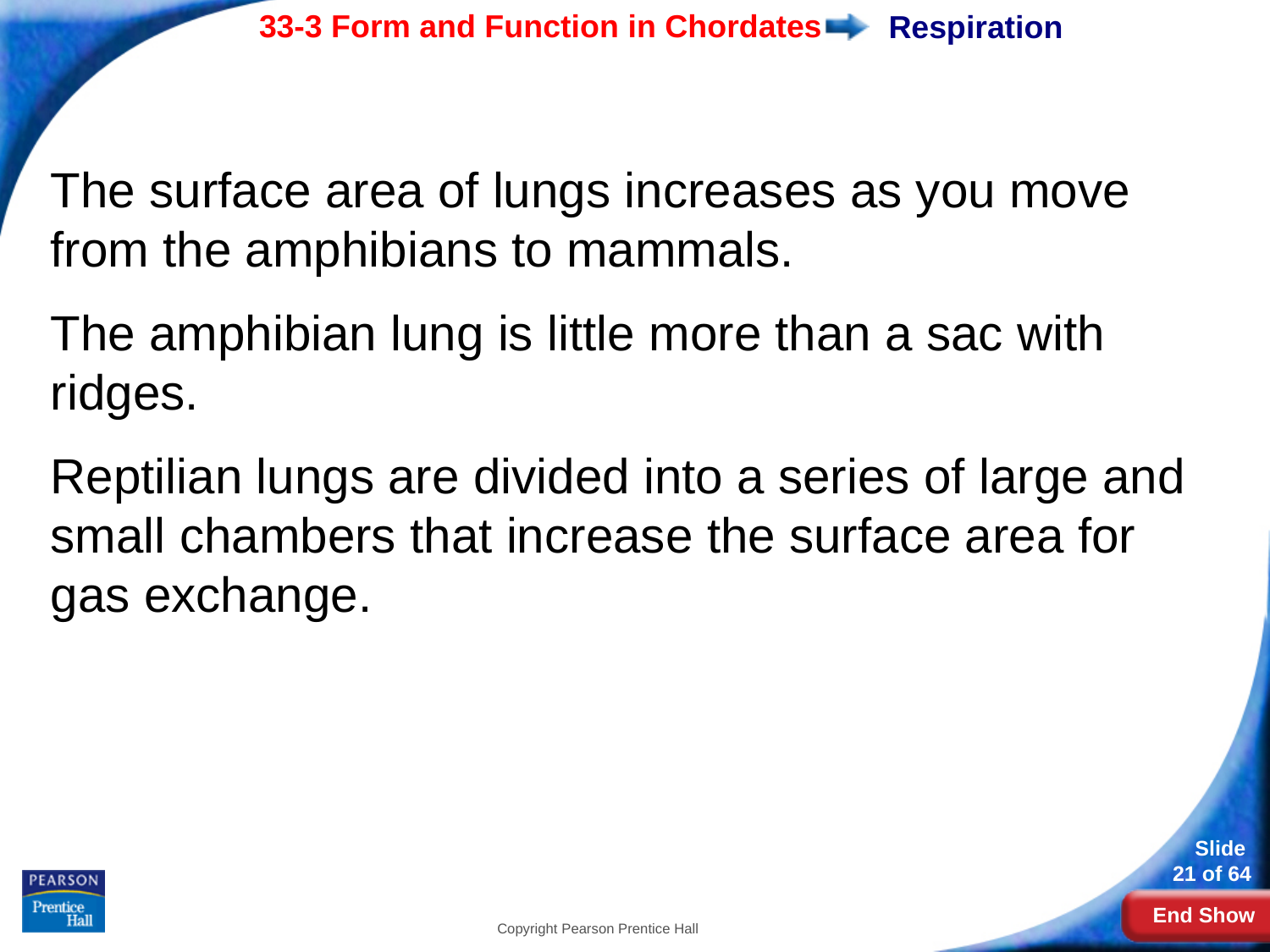

# Respiration
The surface area of lungs increases as you move from the amphibians to mammals.
The amphibian lung is little more than a sac with ridges.
Reptilian lungs are divided into a series of large and small chambers that increase the surface area for gas exchange.
Copyright Pearson Prentice Hall